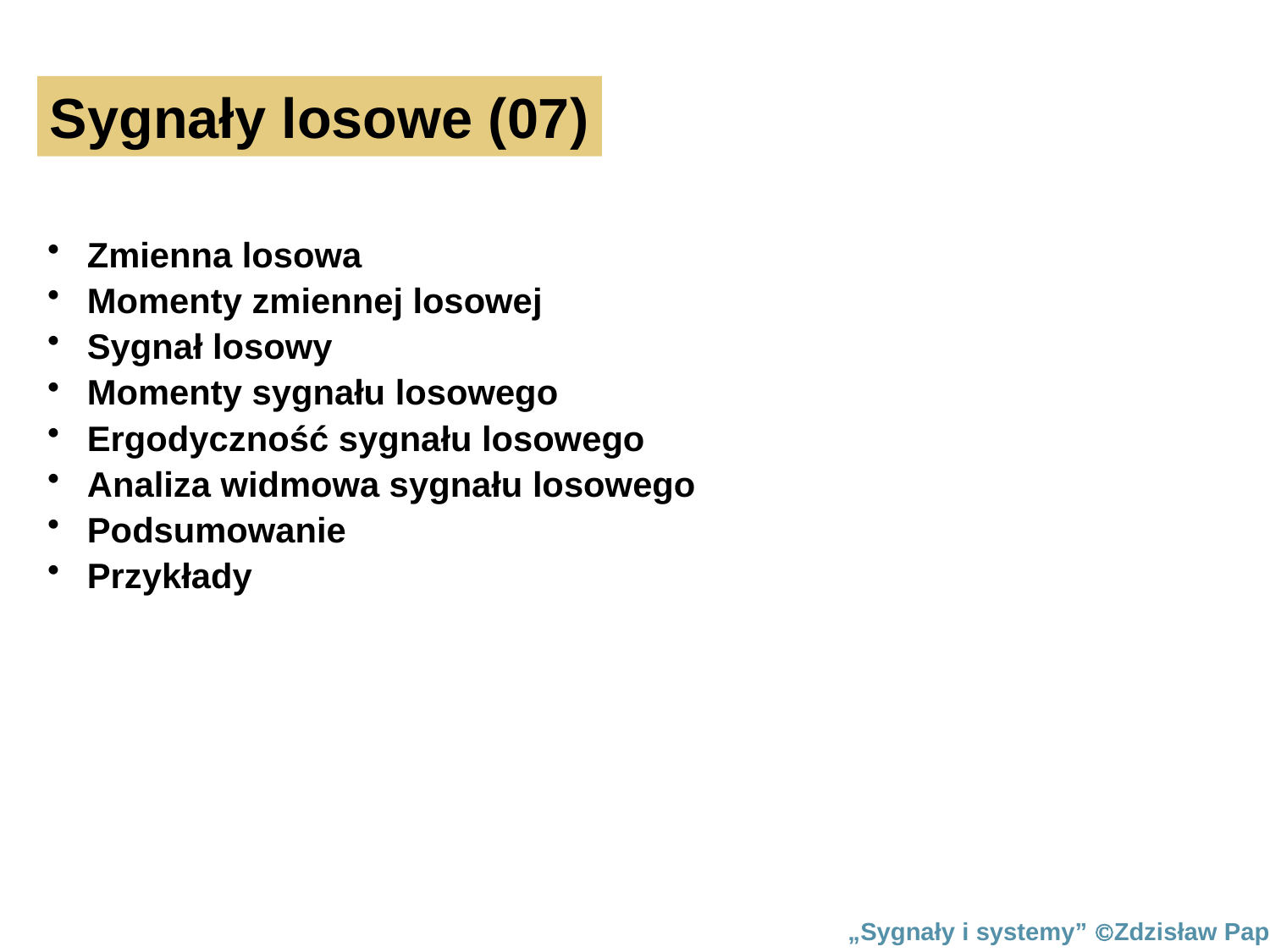

Sygnały losowe (07)
 Zmienna losowa
 Momenty zmiennej losowej
 Sygnał losowy
 Momenty sygnału losowego
 Ergodyczność sygnału losowego
 Analiza widmowa sygnału losowego
 Podsumowanie
 Przykłady
„Sygnały i systemy” ©Zdzisław Papir